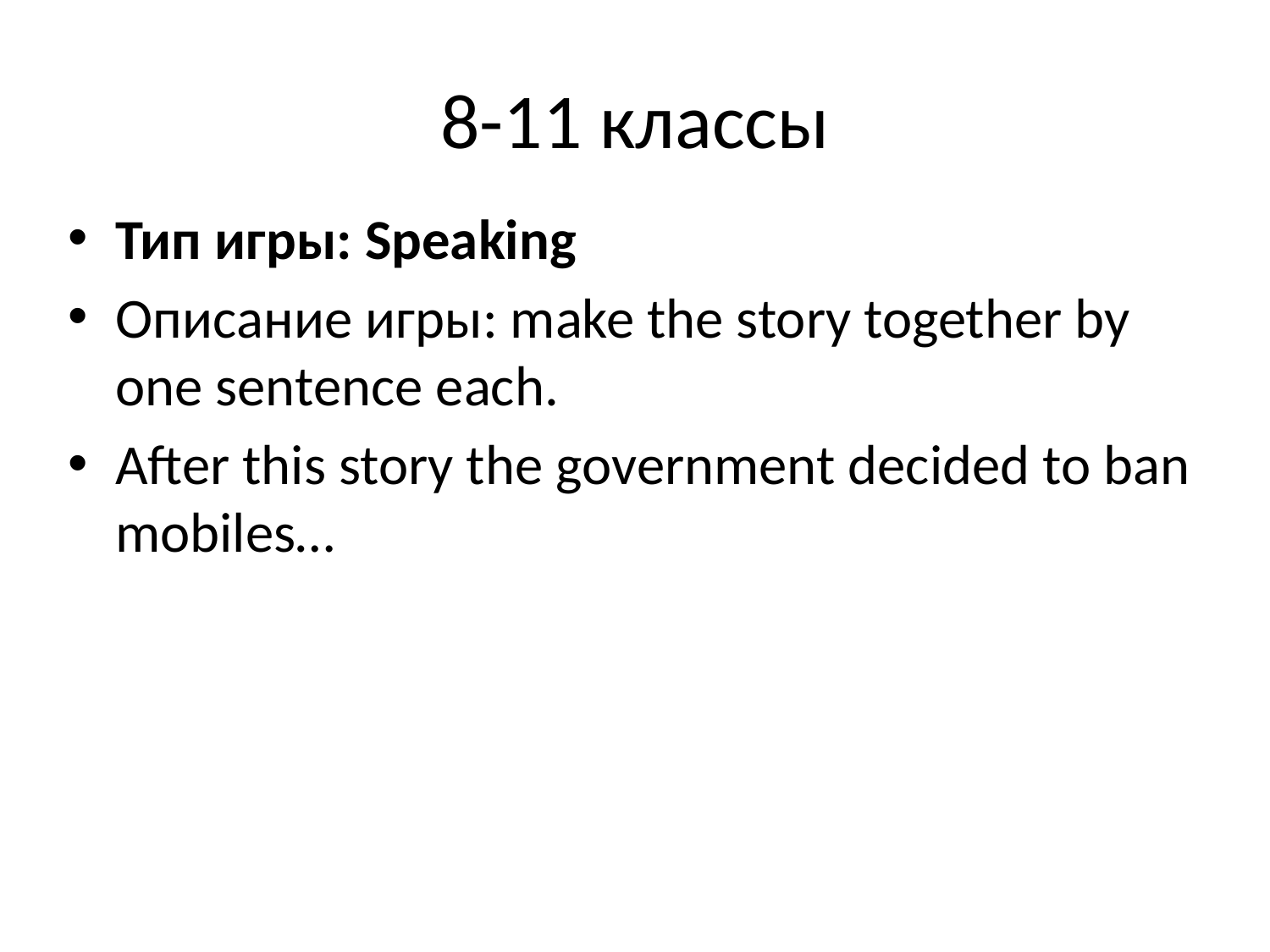

# 8-11 классы
Тип игры: Speaking
Описание игры: make the story together by one sentence each.
After this story the government decided to ban mobiles…